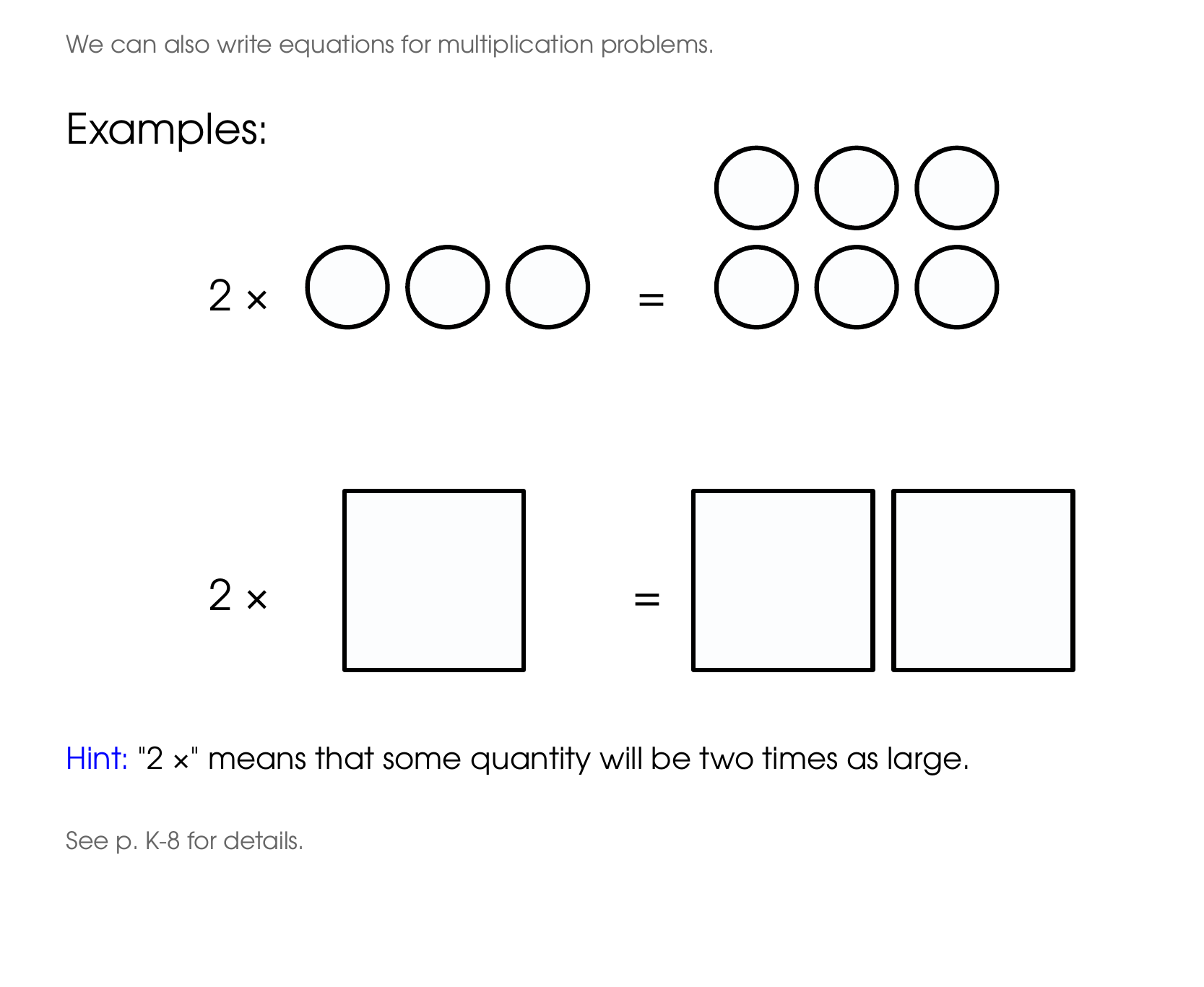

We can also write equations for multiplication problems.
Examples:

2 ×
=

2 ×
=
Hint: "2 ×" means that some quantity will be two times as large.
See p. K-8 for details.